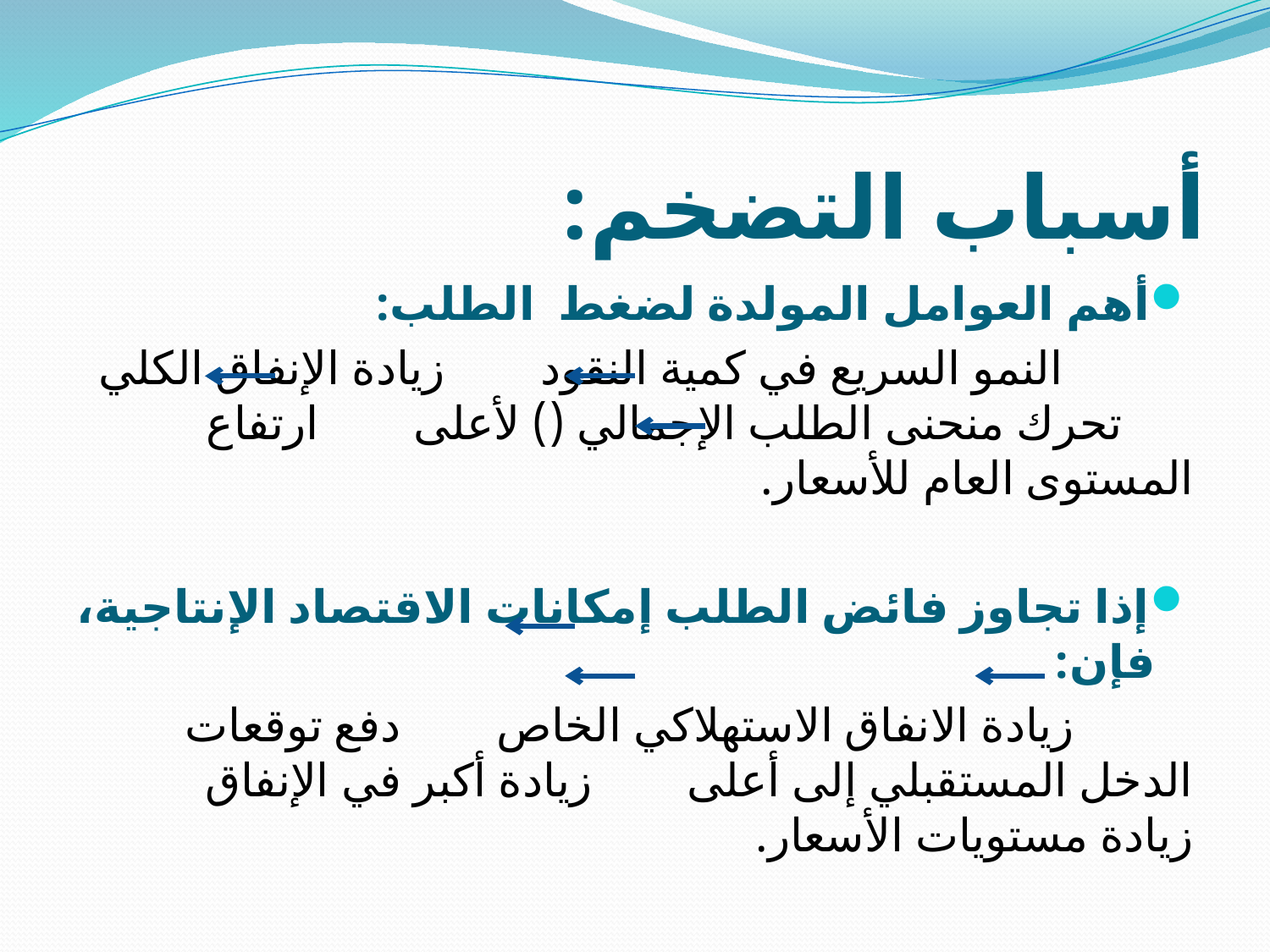

# أسباب التضخم:
أهم العوامل المولدة لضغط  الطلب:
           النمو السريع في كمية النقود        زيادة الإنفاق الكلي        تحرك منحنى الطلب الإجمالي () لأعلى        ارتفاع المستوى العام للأسعار.

إذا تجاوز فائض الطلب إمكانات الاقتصاد الإنتاجية، فإن:
          زيادة الانفاق الاستهلاكي الخاص        دفع توقعات الدخل المستقبلي إلى أعلى        زيادة أكبر في الإنفاق        زيادة مستويات الأسعار.